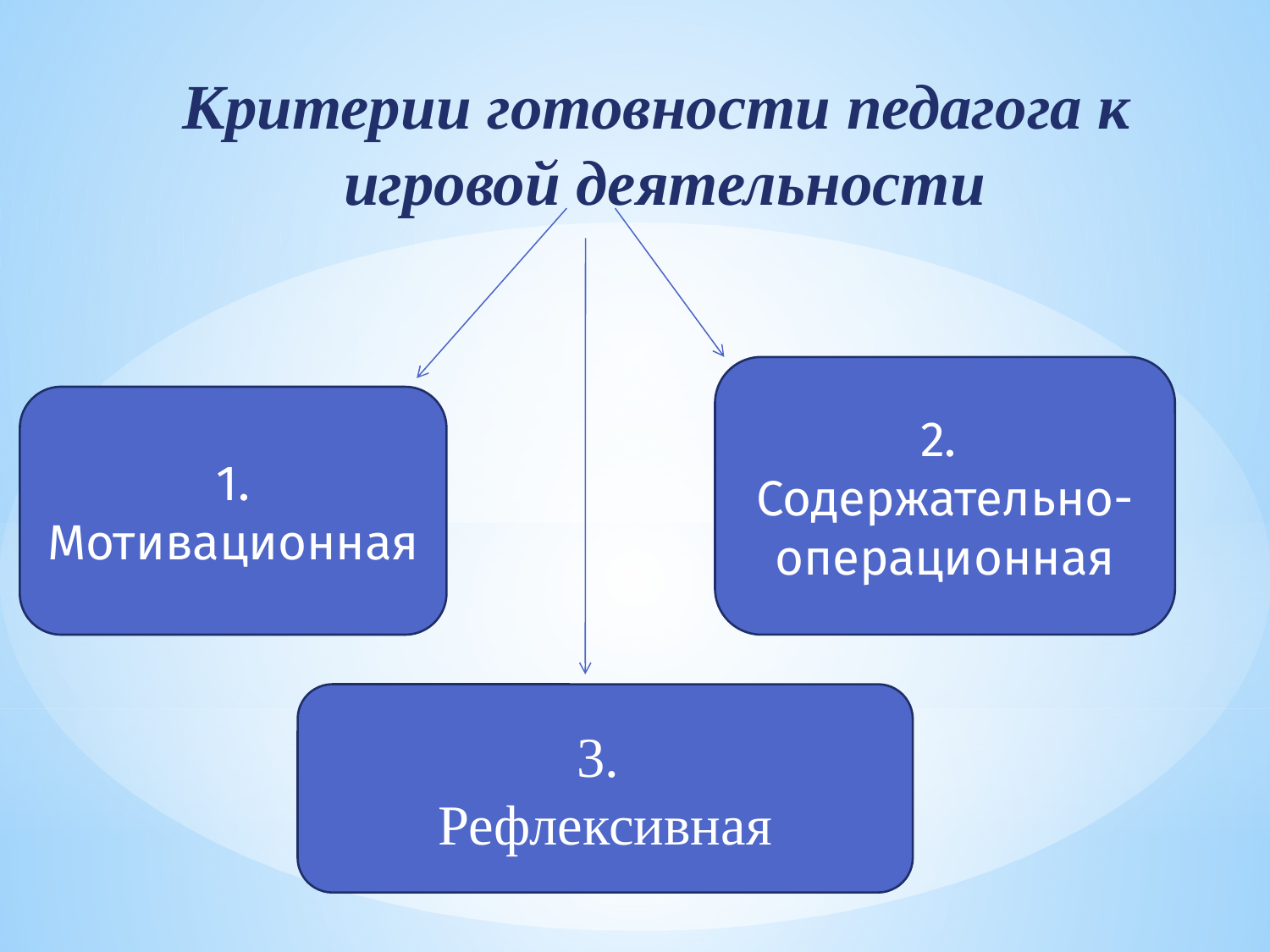

Критерии готовности педагога к  игровой деятельности
2.
Содержательно-операционная
1. Мотивационная
3.
Рефлексивная